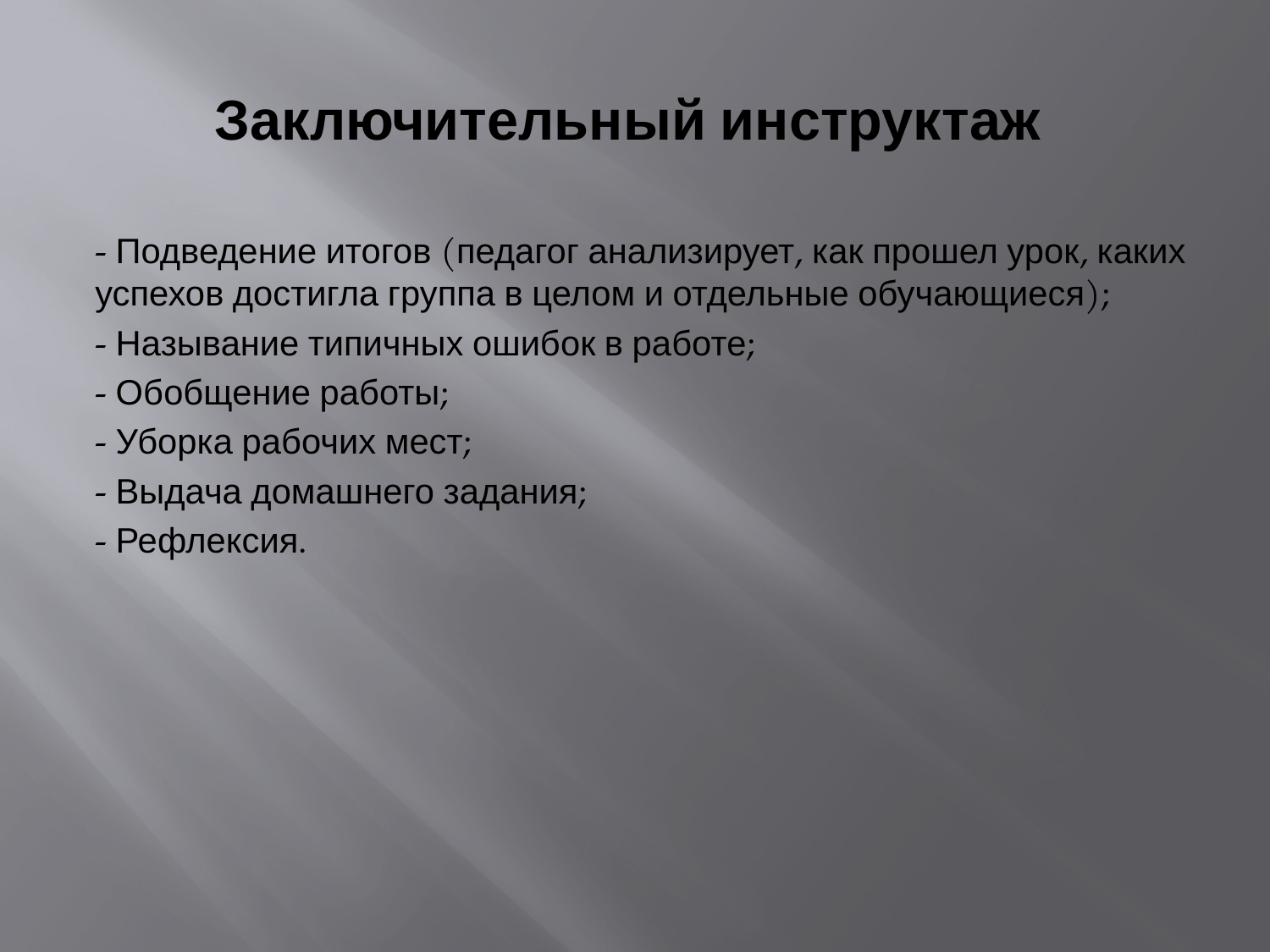

# Заключительный инструктаж
- Подведение итогов (педагог анализирует, как прошел урок, каких успехов достигла группа в целом и отдельные обучающиеся);
- Называние типичных ошибок в работе;
- Обобщение работы;
- Уборка рабочих мест;
- Выдача домашнего задания;
- Рефлексия.